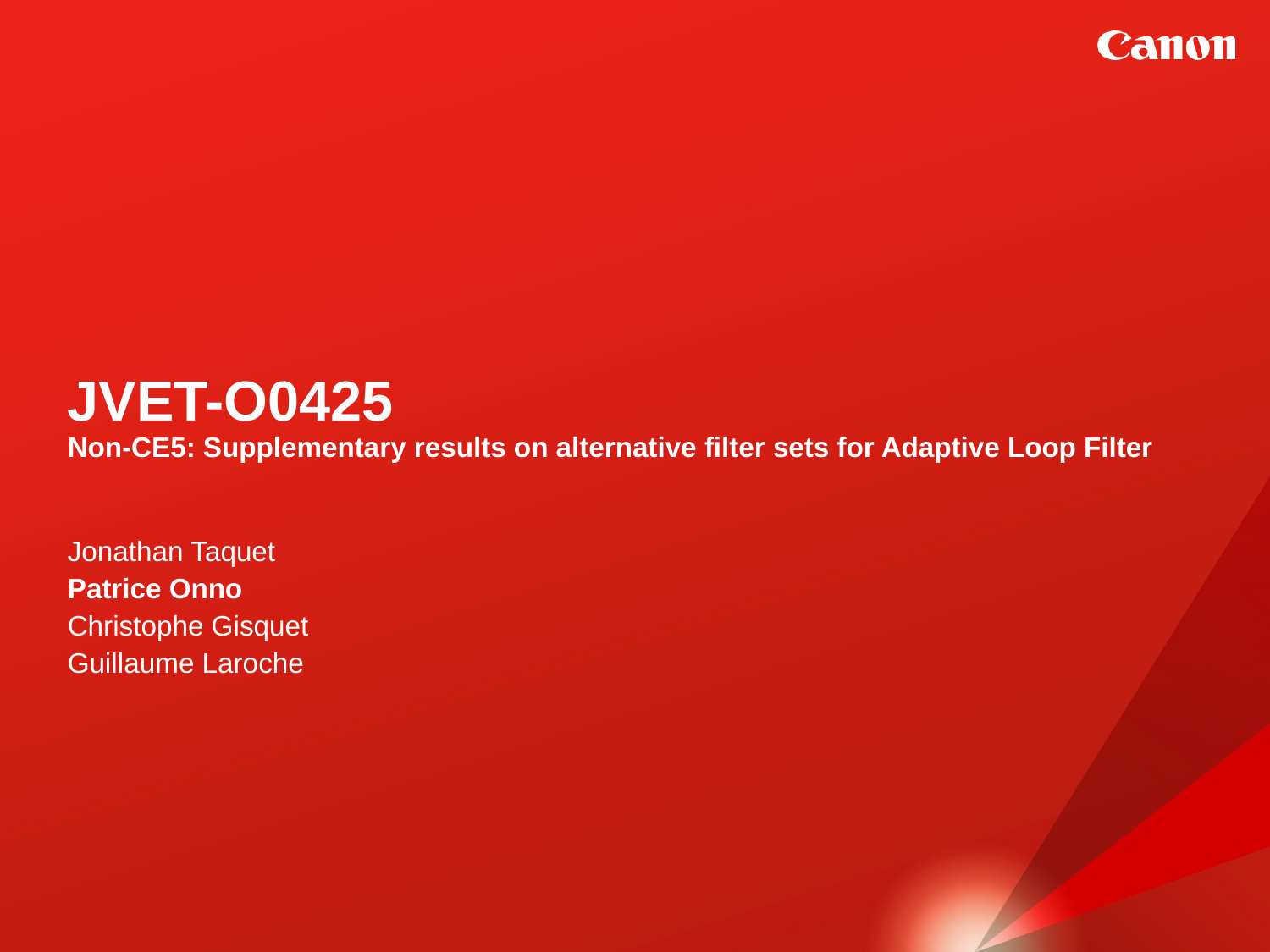

# JVET-O0425 Non-CE5: Supplementary results on alternative filter sets for Adaptive Loop Filter
Jonathan Taquet
Patrice Onno
Christophe Gisquet
Guillaume Laroche